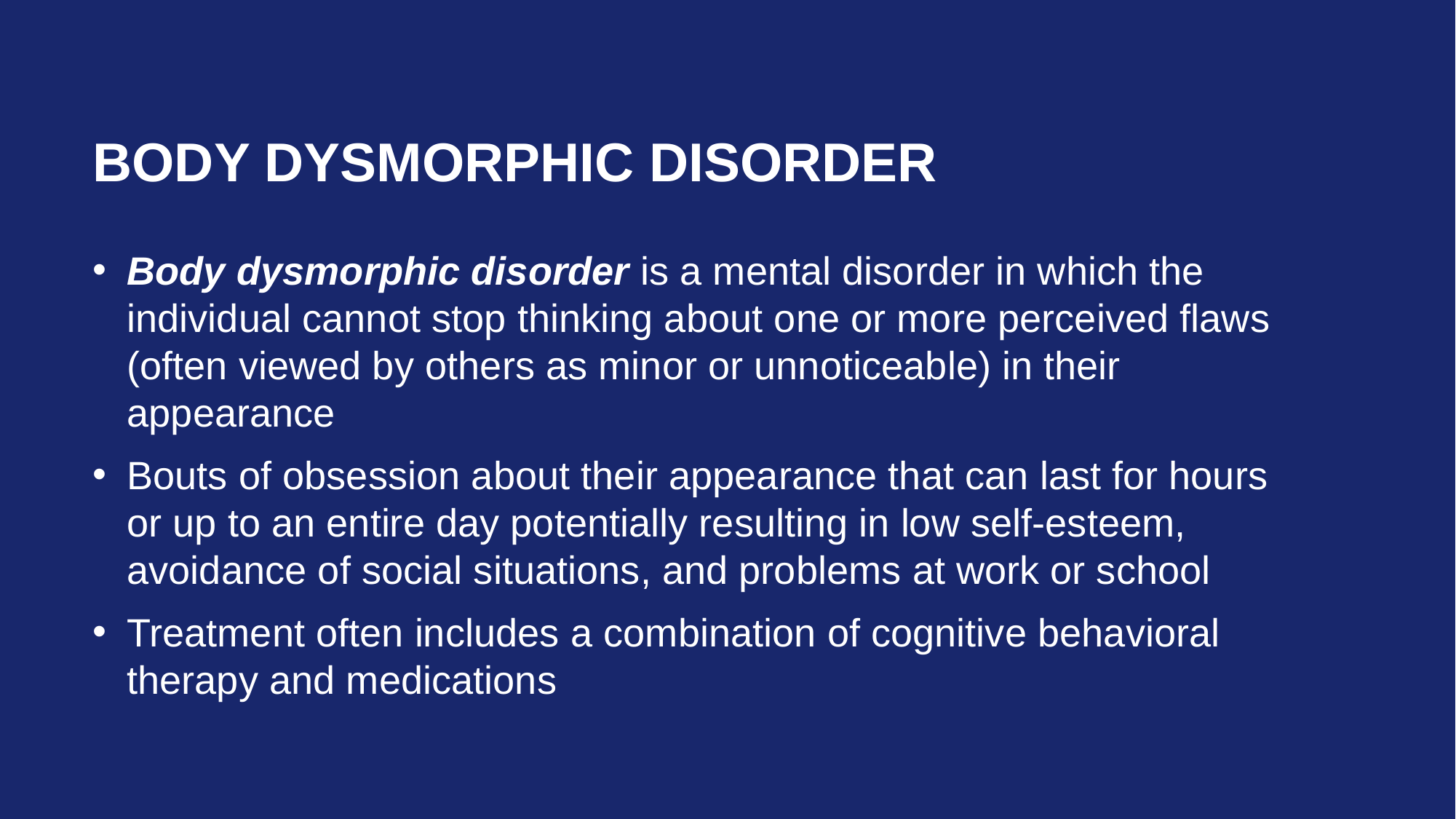

# Body Dysmorphic disorder
Body dysmorphic disorder is a mental disorder in which the individual cannot stop thinking about one or more perceived flaws (often viewed by others as minor or unnoticeable) in their appearance
Bouts of obsession about their appearance that can last for hours or up to an entire day potentially resulting in low self-esteem, avoidance of social situations, and problems at work or school
Treatment often includes a combination of cognitive behavioral therapy and medications